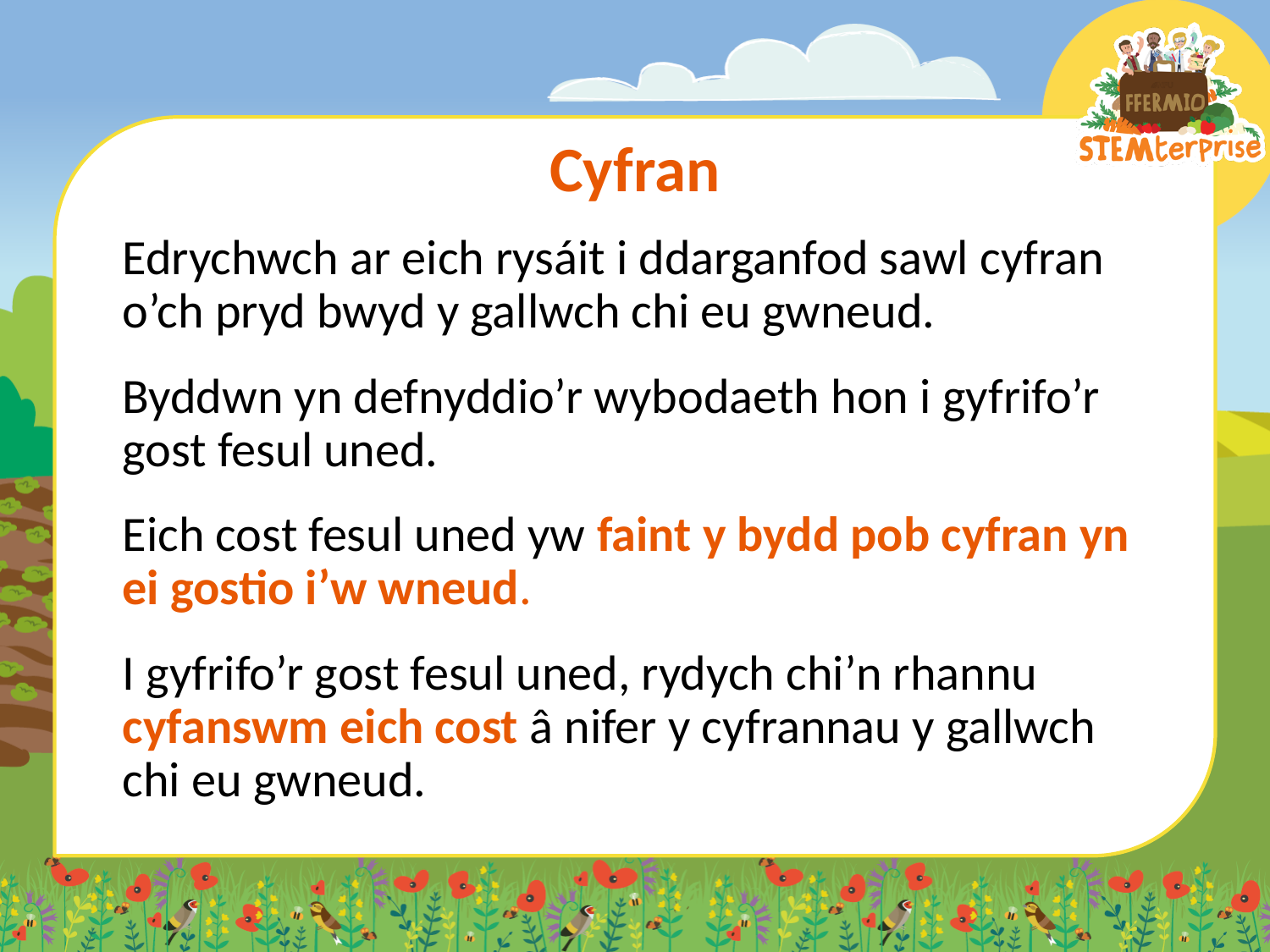

# Cyfran
Edrychwch ar eich rysáit i ddarganfod sawl cyfran o’ch pryd bwyd y gallwch chi eu gwneud.
Byddwn yn defnyddio’r wybodaeth hon i gyfrifo’r gost fesul uned.
Eich cost fesul uned yw faint y bydd pob cyfran yn ei gostio i’w wneud.
I gyfrifo’r gost fesul uned, rydych chi’n rhannu cyfanswm eich cost â nifer y cyfrannau y gallwch chi eu gwneud.